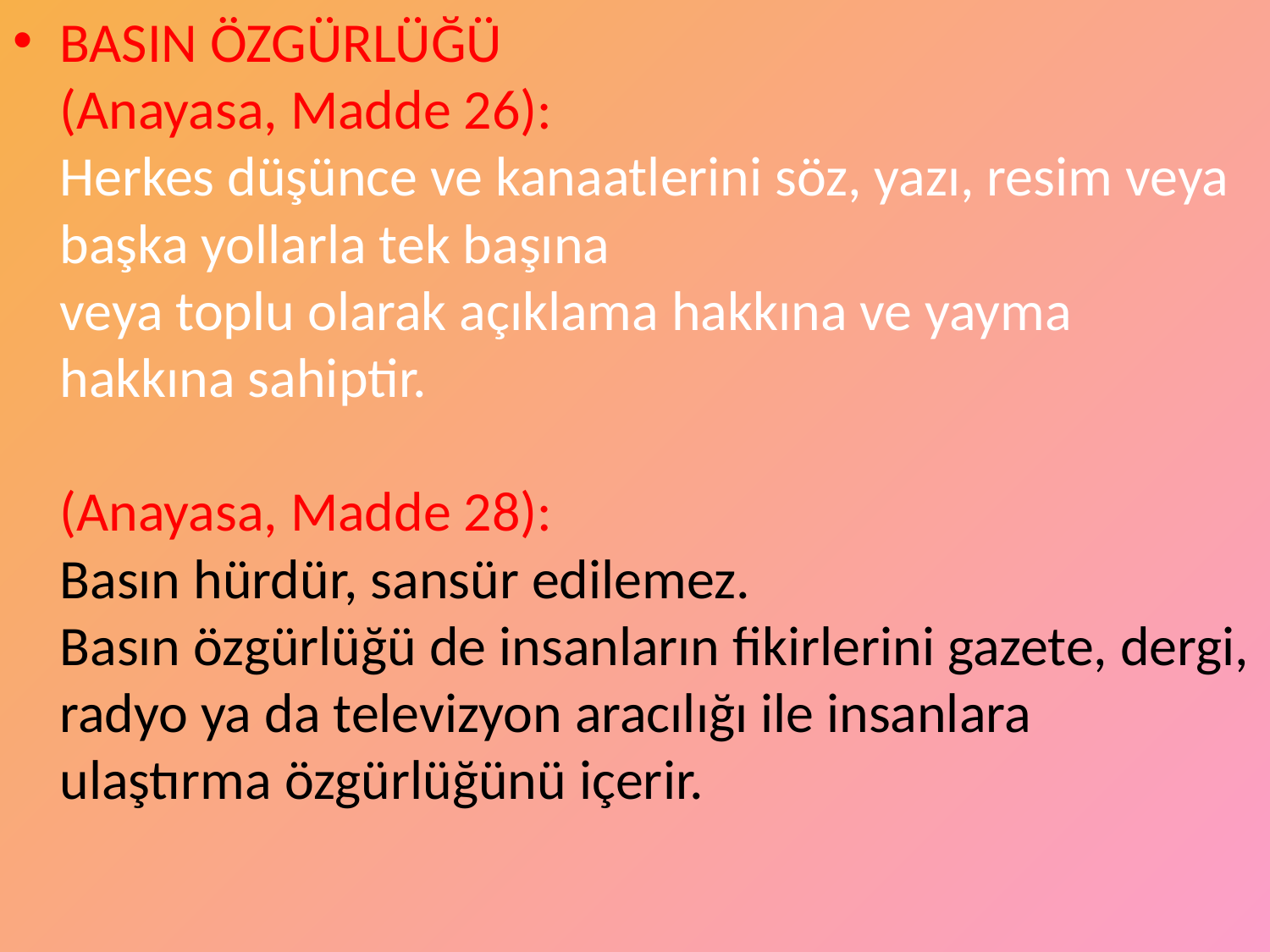

BASIN ÖZGÜRLÜĞÜ
(Anayasa, Madde 26):
Herkes düşünce ve kanaatlerini söz, yazı, resim veya başka yollarla tek başına
veya toplu olarak açıklama hakkına ve yayma hakkına sahiptir.
(Anayasa, Madde 28):
Basın hürdür, sansür edilemez.
Basın özgürlüğü de insanların fikirlerini gazete, dergi, radyo ya da televizyon aracılığı ile insanlara ulaştırma özgürlüğünü içerir.